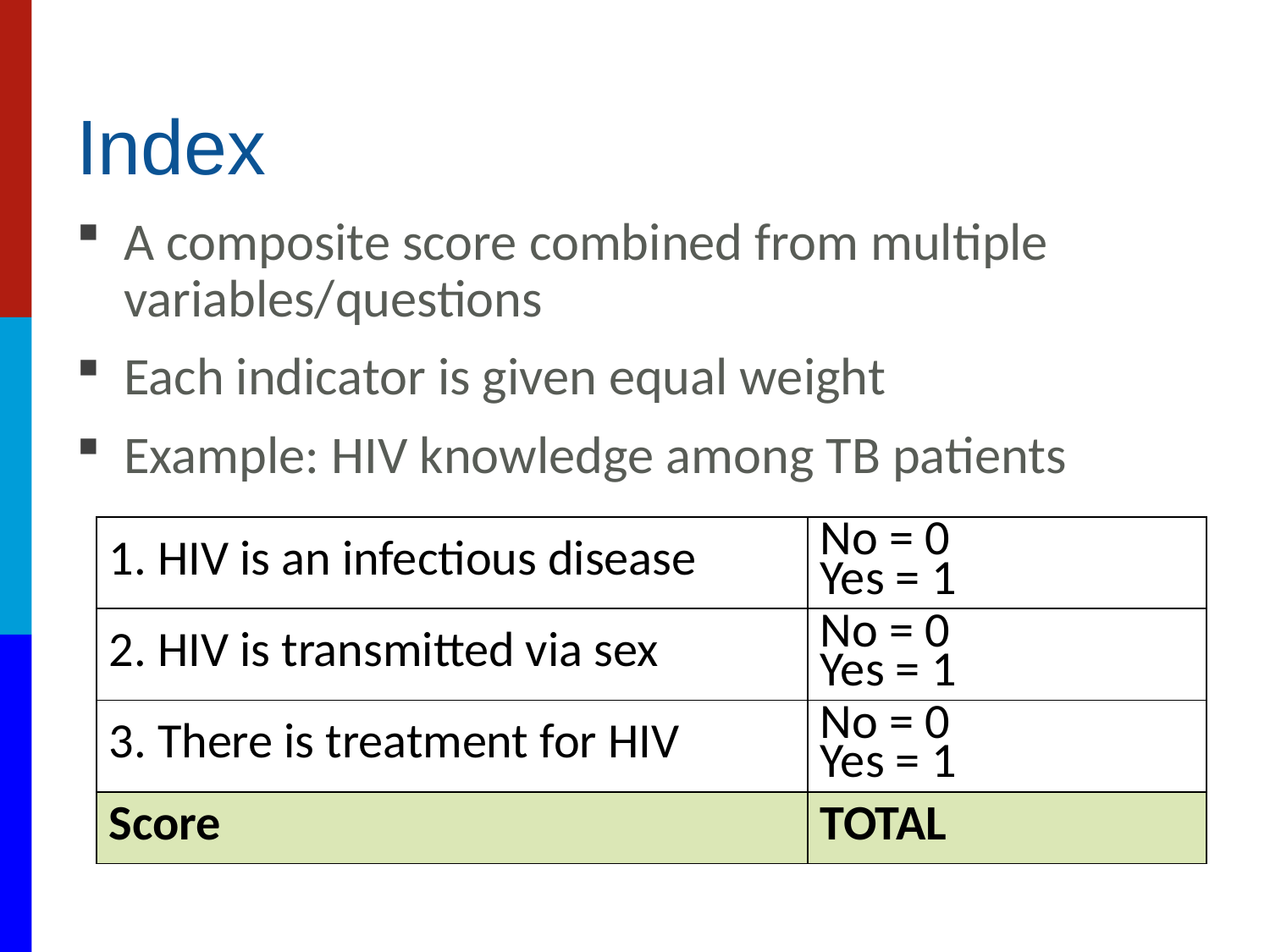

# Index
A composite score combined from multiple variables/questions
Each indicator is given equal weight
Example: HIV knowledge among TB patients
| 1. HIV is an infectious disease | No = 0 Yes = 1 |
| --- | --- |
| 2. HIV is transmitted via sex | No = 0 Yes = 1 |
| 3. There is treatment for HIV | No = 0 Yes = 1 |
| Score | TOTAL |